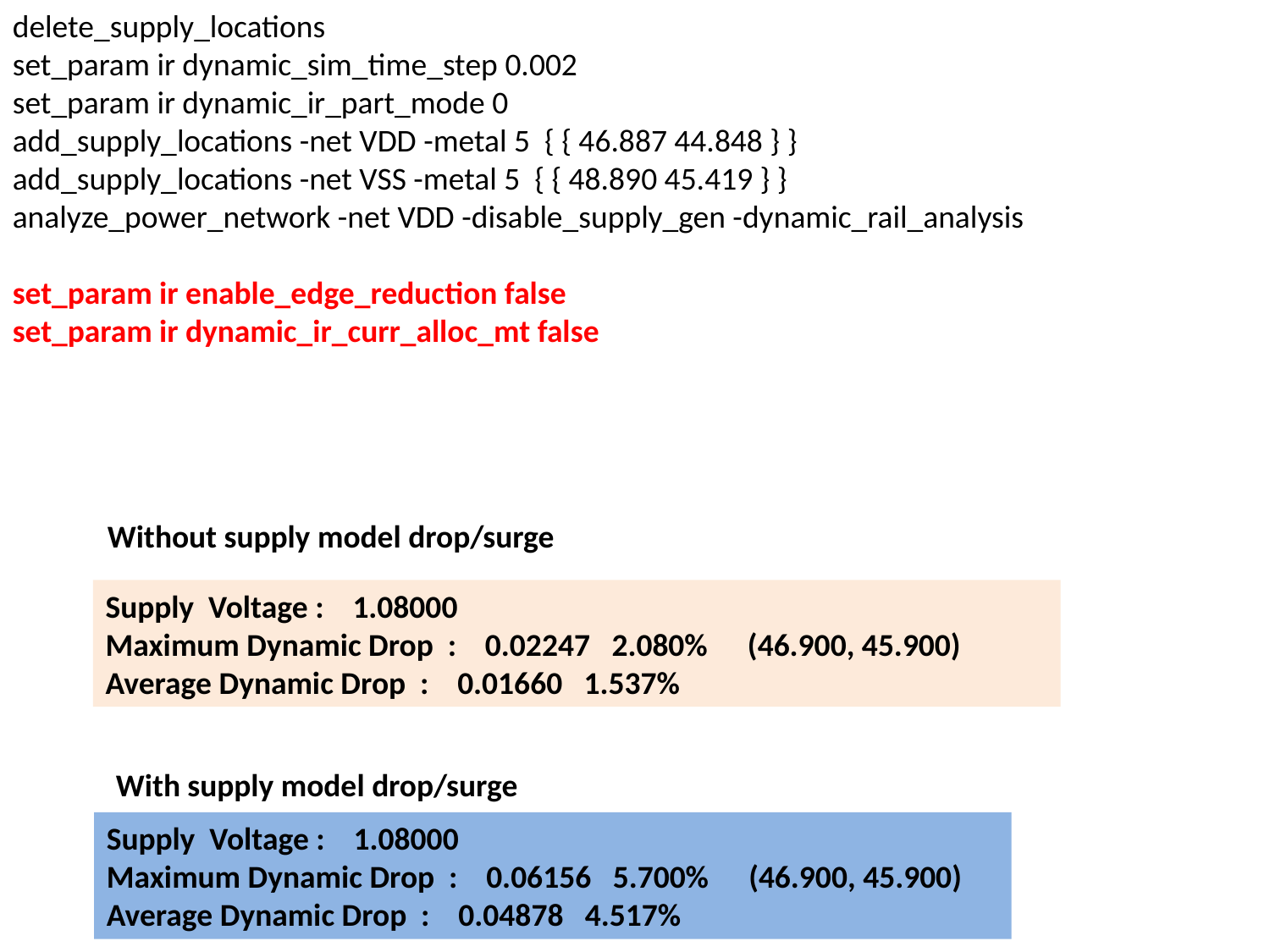

delete_supply_locations
set_param ir dynamic_sim_time_step 0.002
set_param ir dynamic_ir_part_mode 0
add_supply_locations -net VDD -metal 5  { { 46.887 44.848 } }
add_supply_locations -net VSS -metal 5  { { 48.890 45.419 } }
analyze_power_network -net VDD -disable_supply_gen -dynamic_rail_analysis

set_param ir enable_edge_reduction false
set_param ir dynamic_ir_curr_alloc_mt false
Without supply model drop/surge
Supply  Voltage :    1.08000
Maximum Dynamic Drop  :    0.02247   2.080% 	 (46.900, 45.900)
Average Dynamic Drop  :    0.01660   1.537%
With supply model drop/surge
Supply  Voltage :    1.08000
Maximum Dynamic Drop  :    0.06156   5.700% 	 (46.900, 45.900)
Average Dynamic Drop  :    0.04878   4.517%